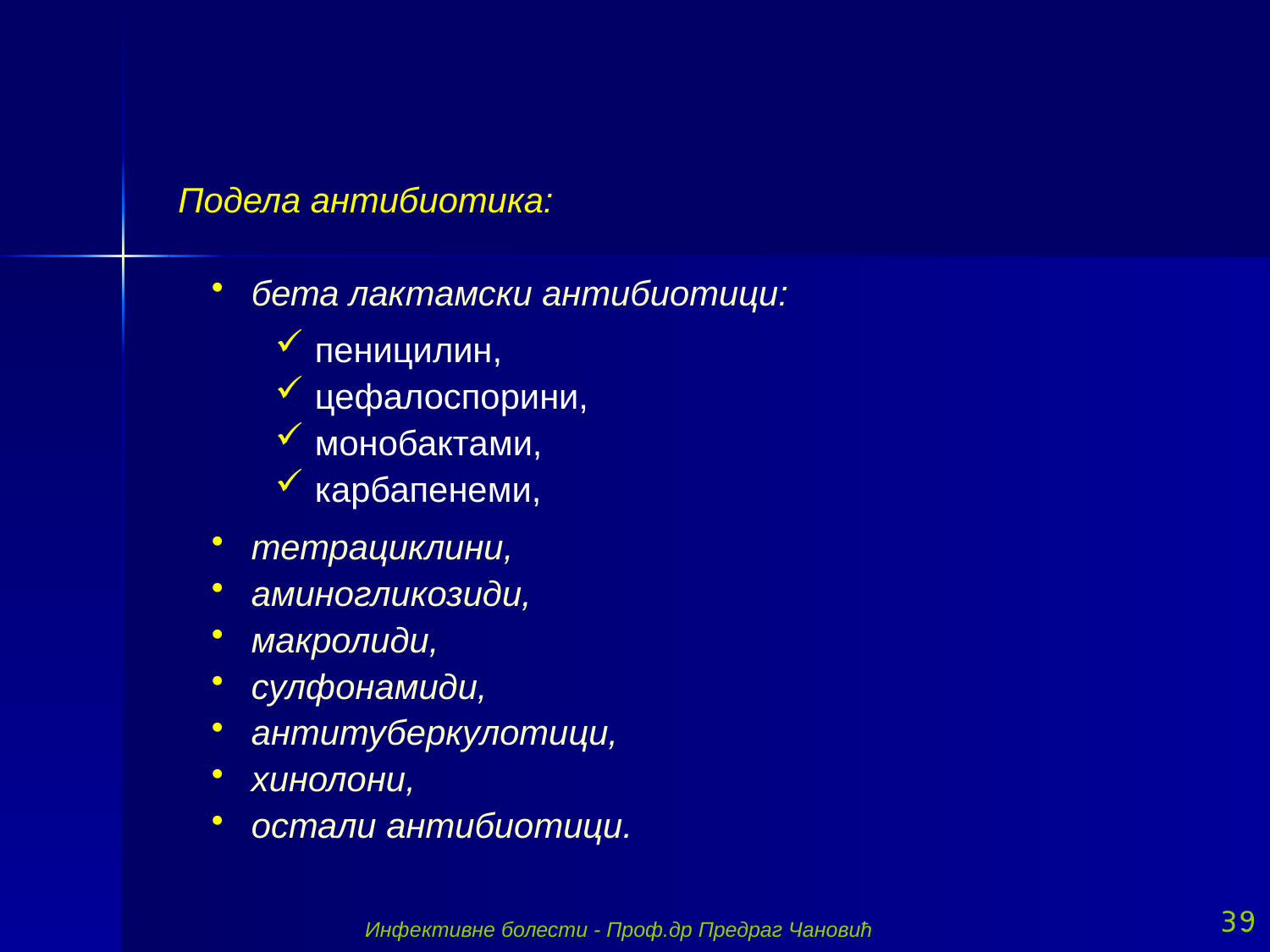

Подела антибиотика:

 бета лактамски антибиотици:
 пеницилин,
 цефалоспорини,
 монобактами,
 карбапенеми,
 тетрациклини,
 аминогликозиди,
 макролиди,
 сулфонамиди,
 антитуберкулотици,
 хинолони,
 остали антибиотици.
39
Инфективне болести - Проф.др Предраг Чановић